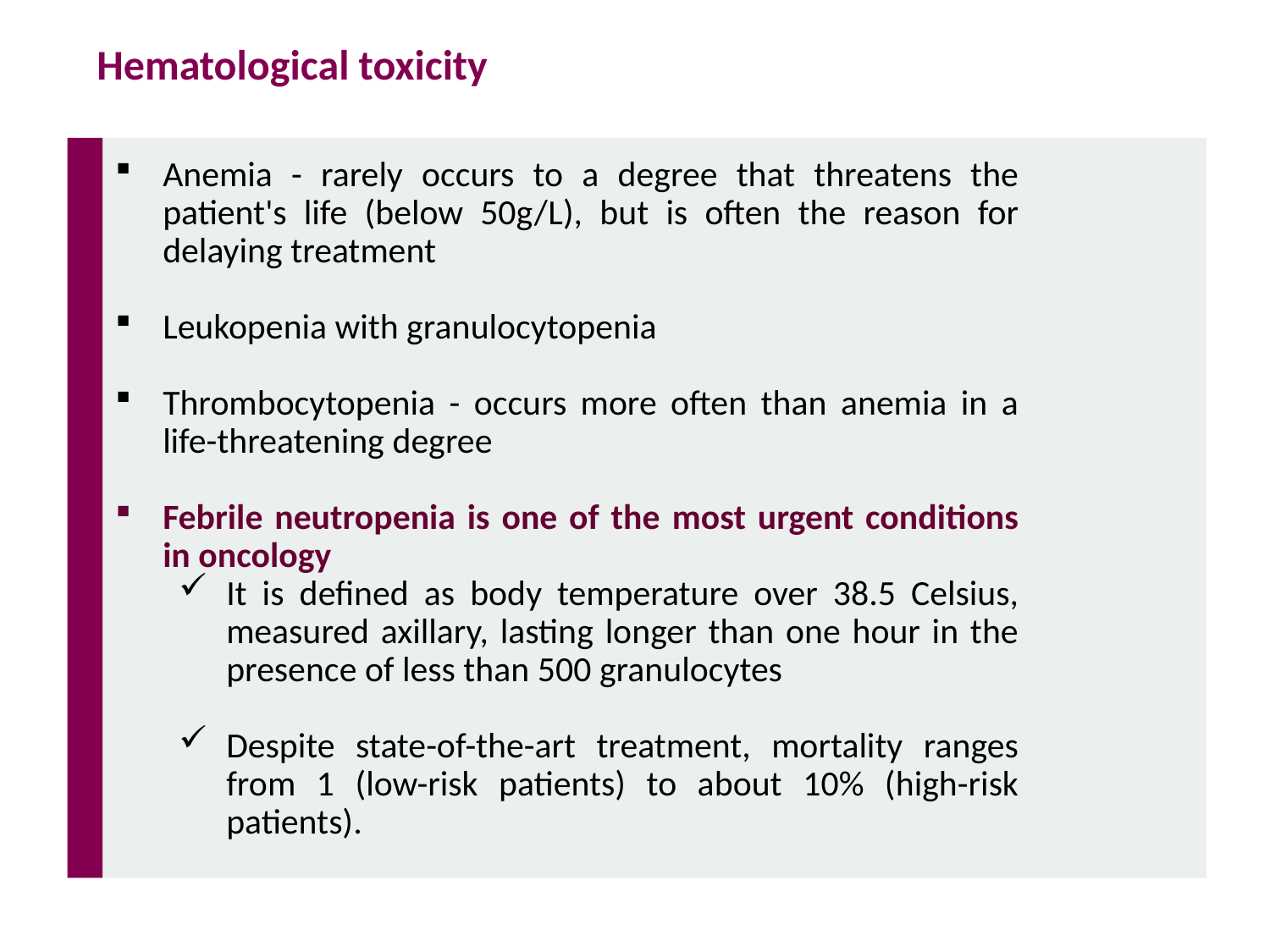

Hematological toxicity

Anemia - rarely occurs to a degree that threatens the patient's life (below 50g/L), but is often the reason for delaying treatment

Leukopenia with granulocytopenia

Thrombocytopenia - occurs more often than anemia in a life-threatening degree

Febrile neutropenia is one of the most urgent conditions in oncology
It is defined as body temperature over 38.5 Celsius, measured axillary, lasting longer than one hour in the presence of less than 500 granulocytes

Despite state-of-the-art treatment, mortality ranges from 1 (low-risk patients) to about 10% (high-risk patients).